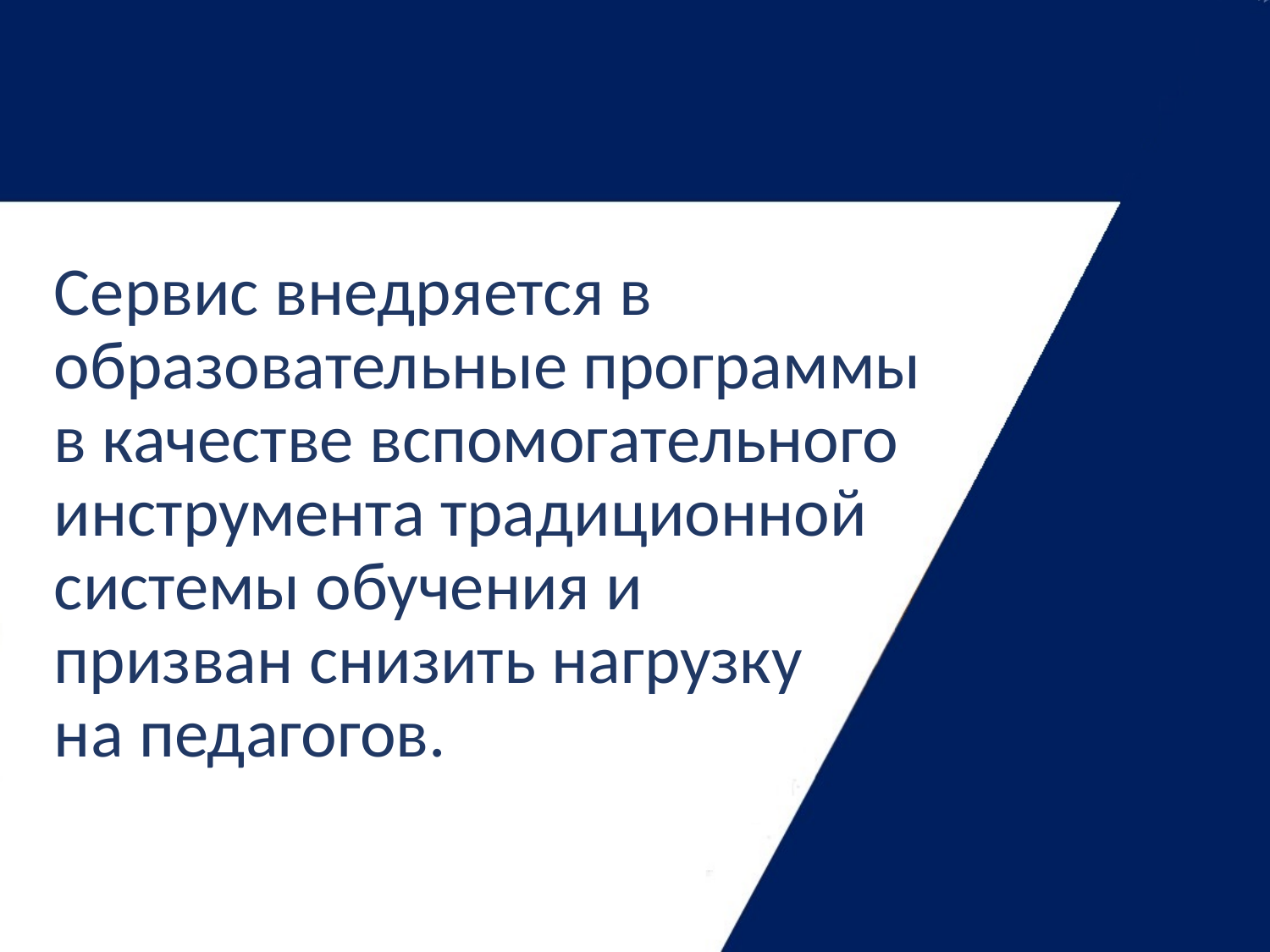

Сервис внедряется в образовательные программы в качестве вспомогательного инструмента традиционной системы обучения и
призван снизить нагрузку
на педагогов.